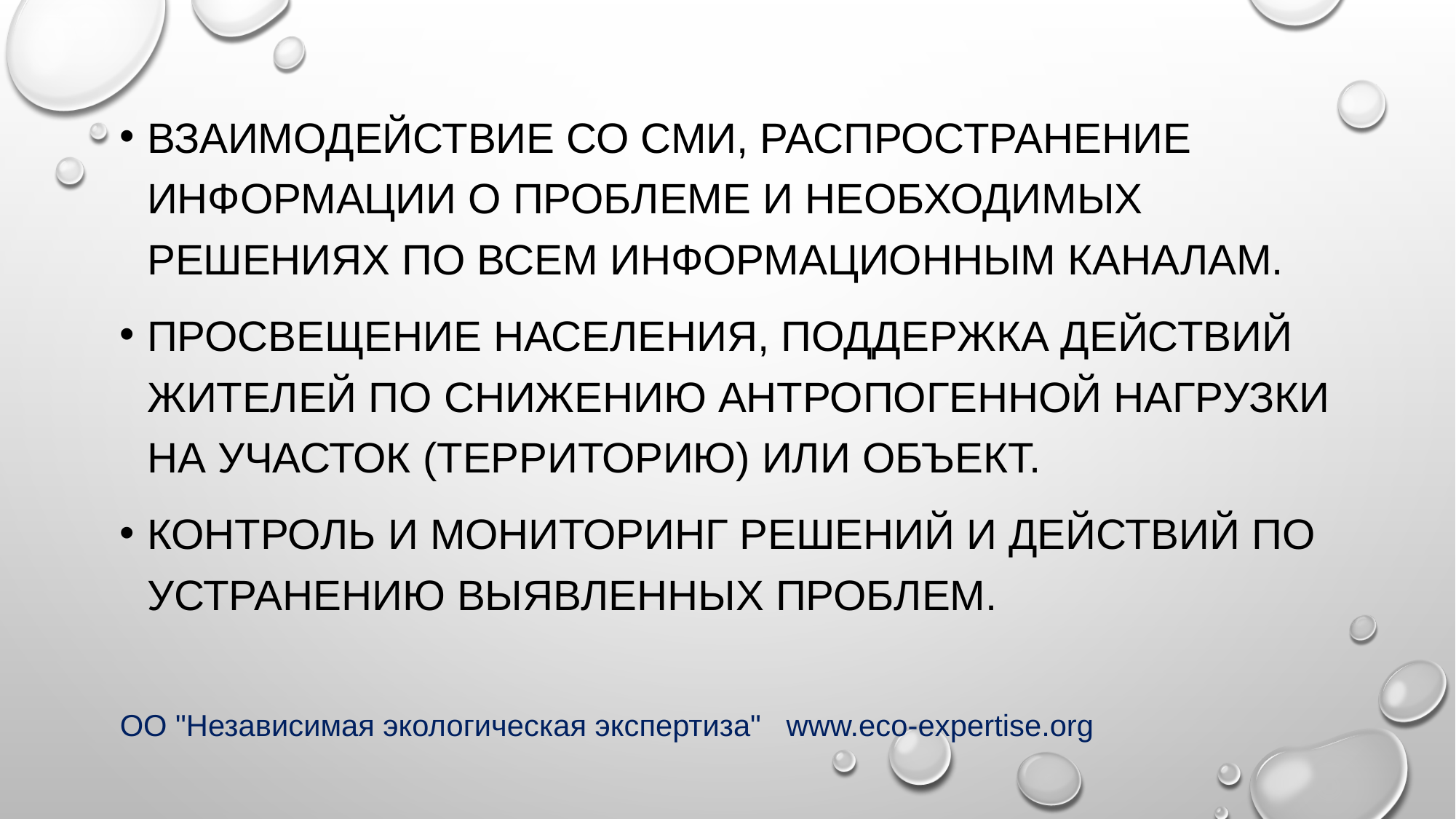

Взаимодействие со СМИ, распространение информации о проблеме и необходимых решениях по всем информационным каналам.
Просвещение населения, поддержка действий жителей по снижению антропогенной нагрузки на участок (территорию) или объект.
Контроль и мониторинг решений и действий по устранению выявленных проблем.

ОО "Независимая экологическая экспертиза"   www.eco-expertise.org